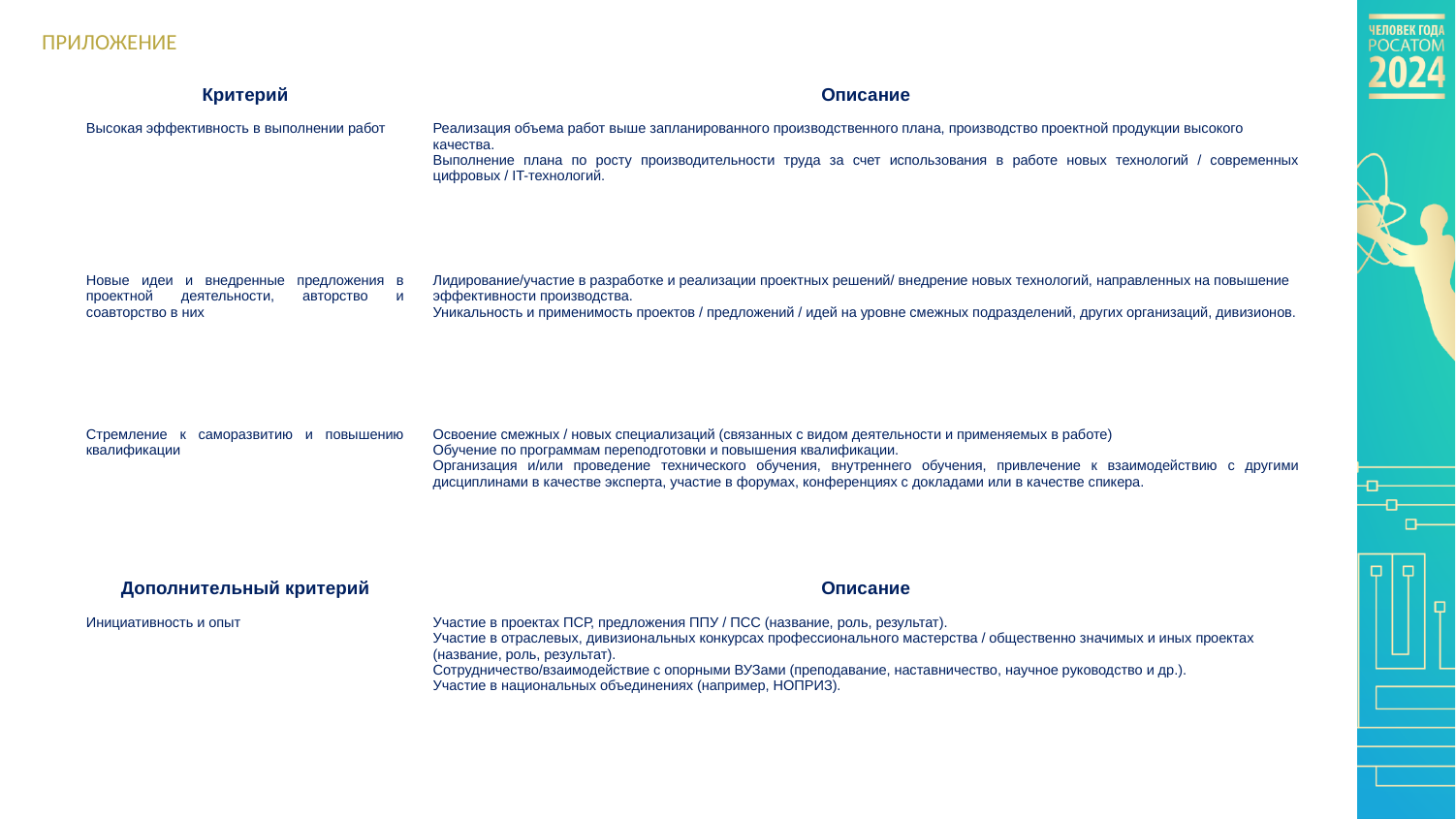

ПРИЛОЖЕНИЕ
| Критерий | Описание |
| --- | --- |
| Высокая эффективность в выполнении работ | Реализация объема работ выше запланированного производственного плана, производство проектной продукции высокого качества. Выполнение плана по росту производительности труда за счет использования в работе новых технологий / современных цифровых / IT-технологий. |
| Новые идеи и внедренные предложения в проектной деятельности, авторство и соавторство в них | Лидирование/участие в разработке и реализации проектных решений/ внедрение новых технологий, направленных на повышение эффективности производства. Уникальность и применимость проектов / предложений / идей на уровне смежных подразделений, других организаций, дивизионов. |
| Стремление к саморазвитию и повышению квалификации | Освоение смежных / новых специализаций (связанных с видом деятельности и применяемых в работе) Обучение по программам переподготовки и повышения квалификации. Организация и/или проведение технического обучения, внутреннего обучения, привлечение к взаимодействию с другими дисциплинами в качестве эксперта, участие в форумах, конференциях с докладами или в качестве спикера. |
| Дополнительный критерий | Описание |
| Инициативность и опыт | Участие в проектах ПСР, предложения ППУ / ПСС (название, роль, результат). Участие в отраслевых, дивизиональных конкурсах профессионального мастерства / общественно значимых и иных проектах (название, роль, результат). Сотрудничество/взаимодействие с опорными ВУЗами (преподавание, наставничество, научное руководство и др.). Участие в национальных объединениях (например, НОПРИЗ). |
|  |  |